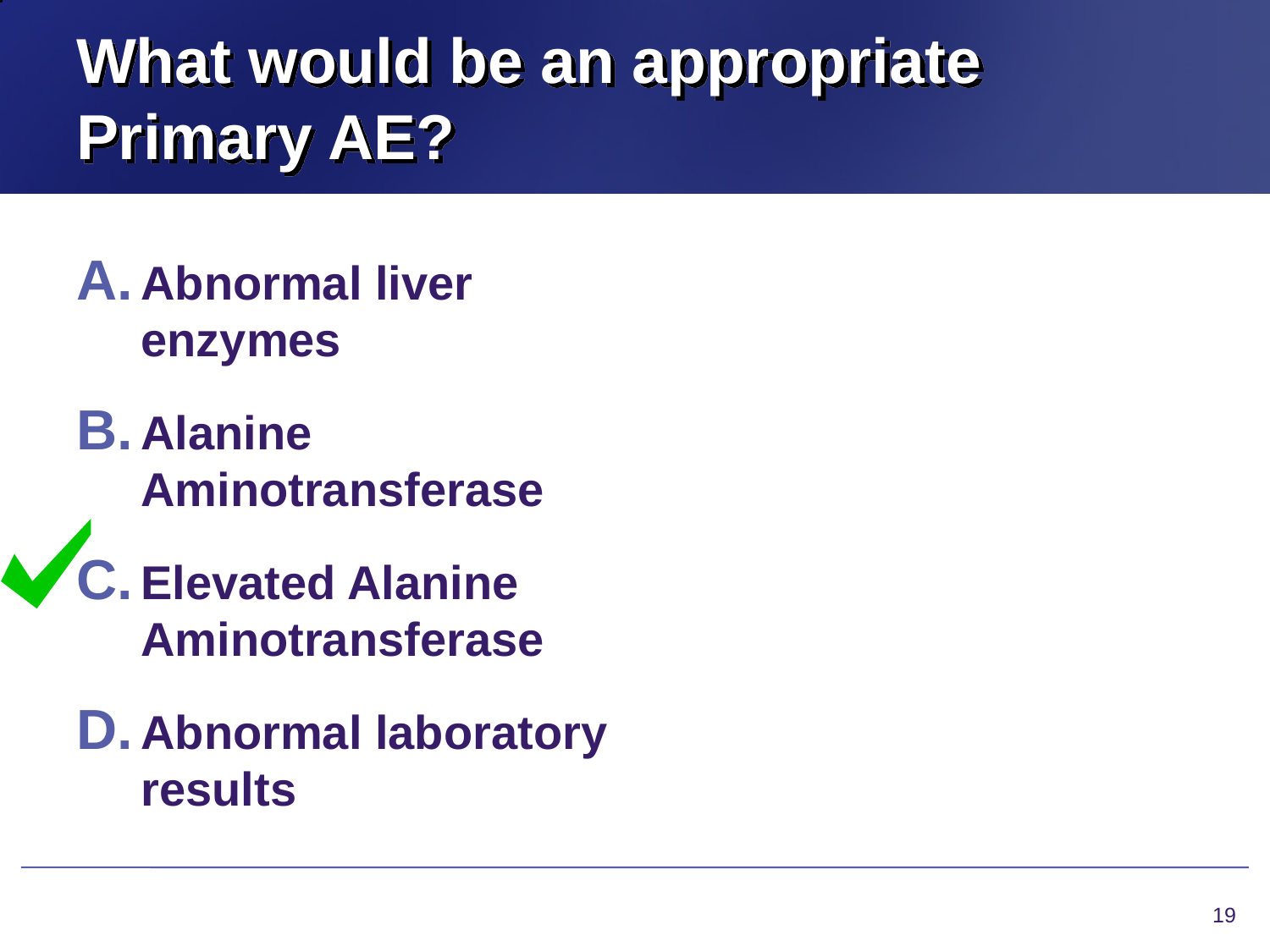

# What would be an appropriate Primary AE?
Abnormal liver enzymes
Alanine Aminotransferase
Elevated Alanine Aminotransferase
Abnormal laboratory results

19